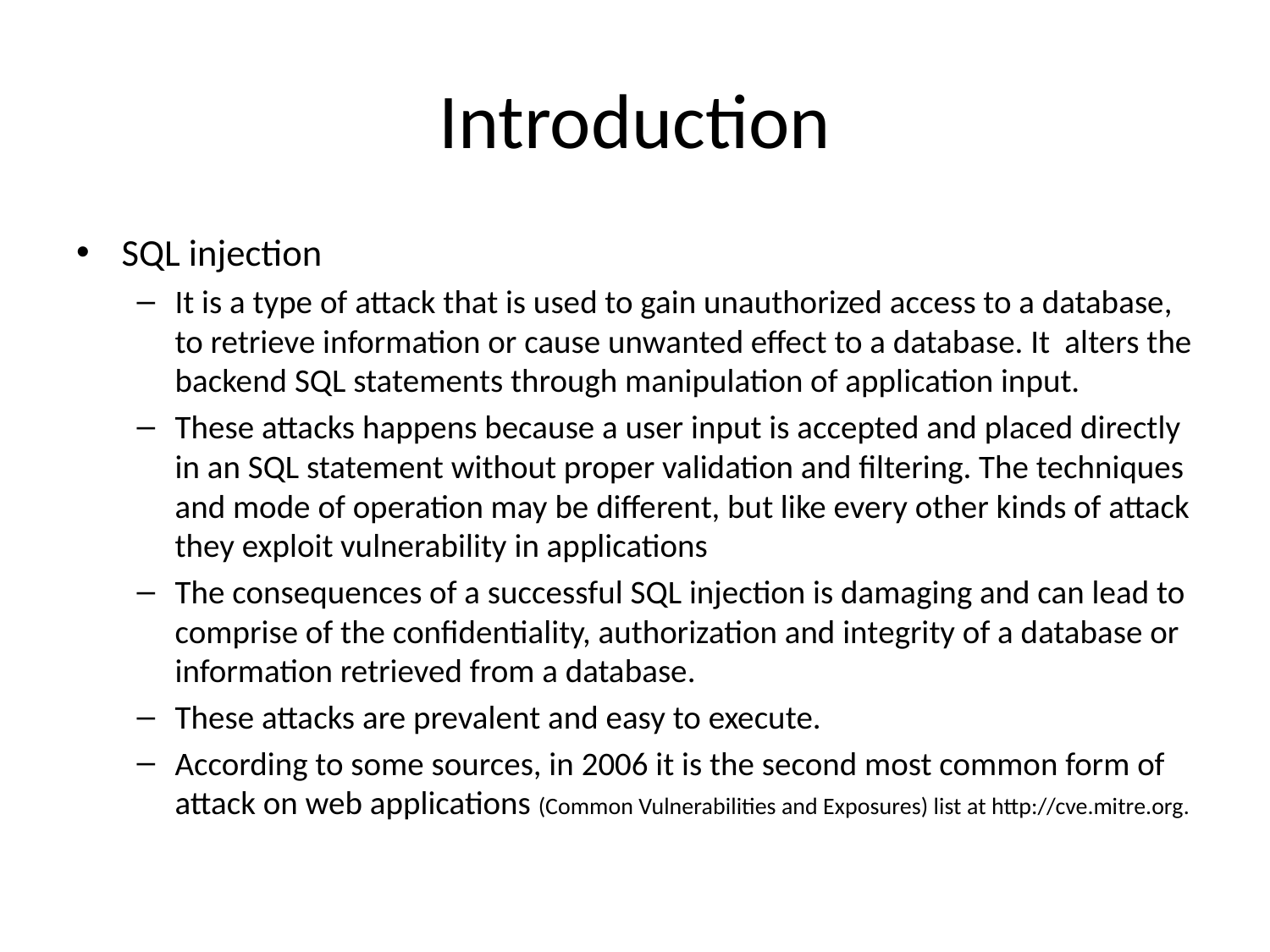

# Introduction
SQL injection
It is a type of attack that is used to gain unauthorized access to a database, to retrieve information or cause unwanted effect to a database. It  alters the backend SQL statements through manipulation of application input.
These attacks happens because a user input is accepted and placed directly in an SQL statement without proper validation and filtering. The techniques and mode of operation may be different, but like every other kinds of attack they exploit vulnerability in applications
The consequences of a successful SQL injection is damaging and can lead to comprise of the confidentiality, authorization and integrity of a database or information retrieved from a database.
These attacks are prevalent and easy to execute.
According to some sources, in 2006 it is the second most common form of attack on web applications (Common Vulnerabilities and Exposures) list at http://cve.mitre.org.